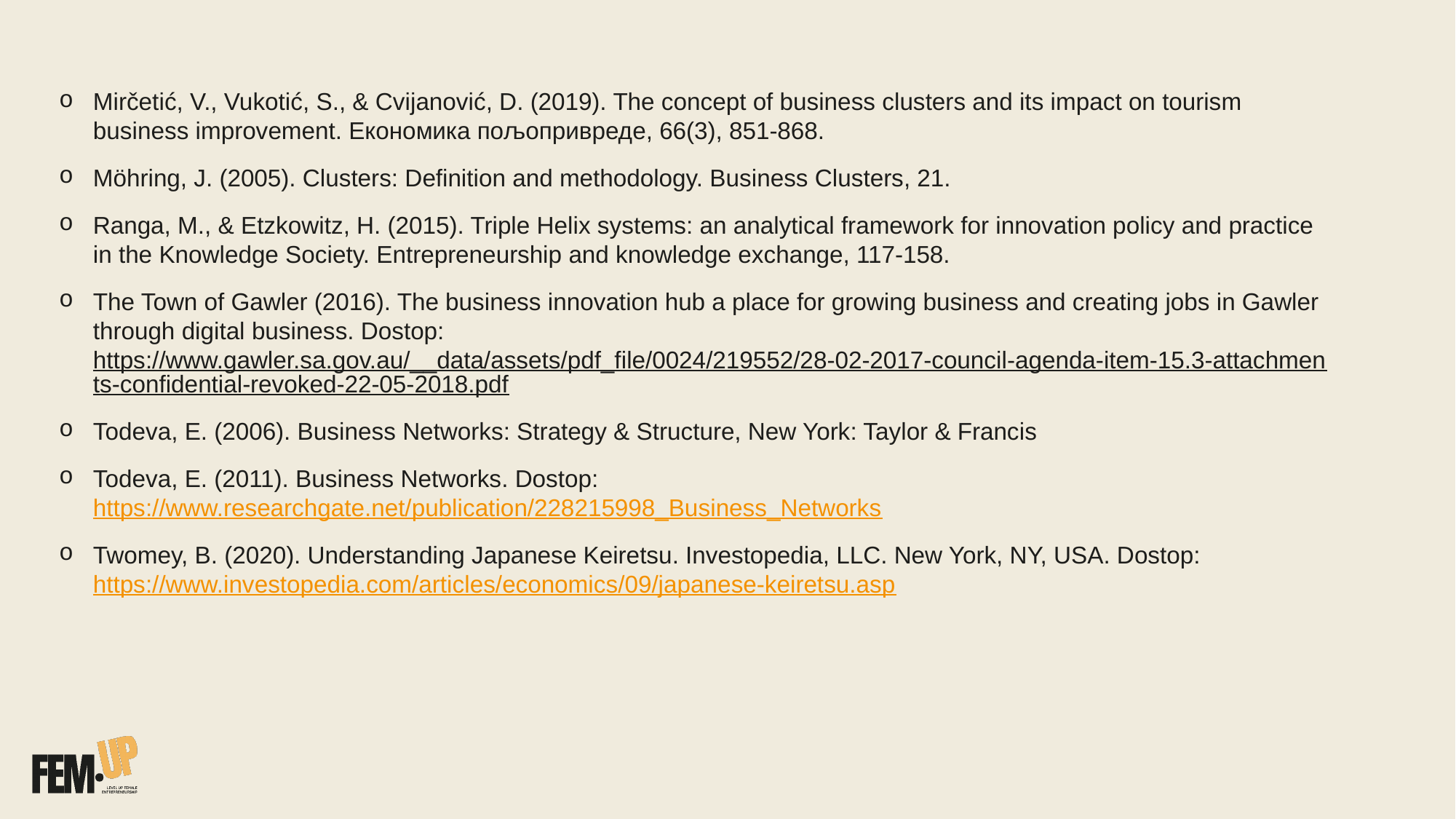

Mirčetić, V., Vukotić, S., & Cvijanović, D. (2019). The concept of business clusters and its impact on tourism business improvement. Економика пољопривреде, 66(3), 851-868.
Möhring, J. (2005). Clusters: Definition and methodology. Business Clusters, 21.
Ranga, M., & Etzkowitz, H. (2015). Triple Helix systems: an analytical framework for innovation policy and practice in the Knowledge Society. Entrepreneurship and knowledge exchange, 117-158.
The Town of Gawler (2016). The business innovation hub a place for growing business and creating jobs in Gawler through digital business. Dostop: https://www.gawler.sa.gov.au/__data/assets/pdf_file/0024/219552/28-02-2017-council-agenda-item-15.3-attachments-confidential-revoked-22-05-2018.pdf
Todeva, E. (2006). Business Networks: Strategy & Structure, New York: Taylor & Francis
Todeva, E. (2011). Business Networks. Dostop: https://www.researchgate.net/publication/228215998_Business_Networks
Twomey, B. (2020). Understanding Japanese Keiretsu. Investopedia, LLC. New York, NY, USA. Dostop: https://www.investopedia.com/articles/economics/09/japanese-keiretsu.asp